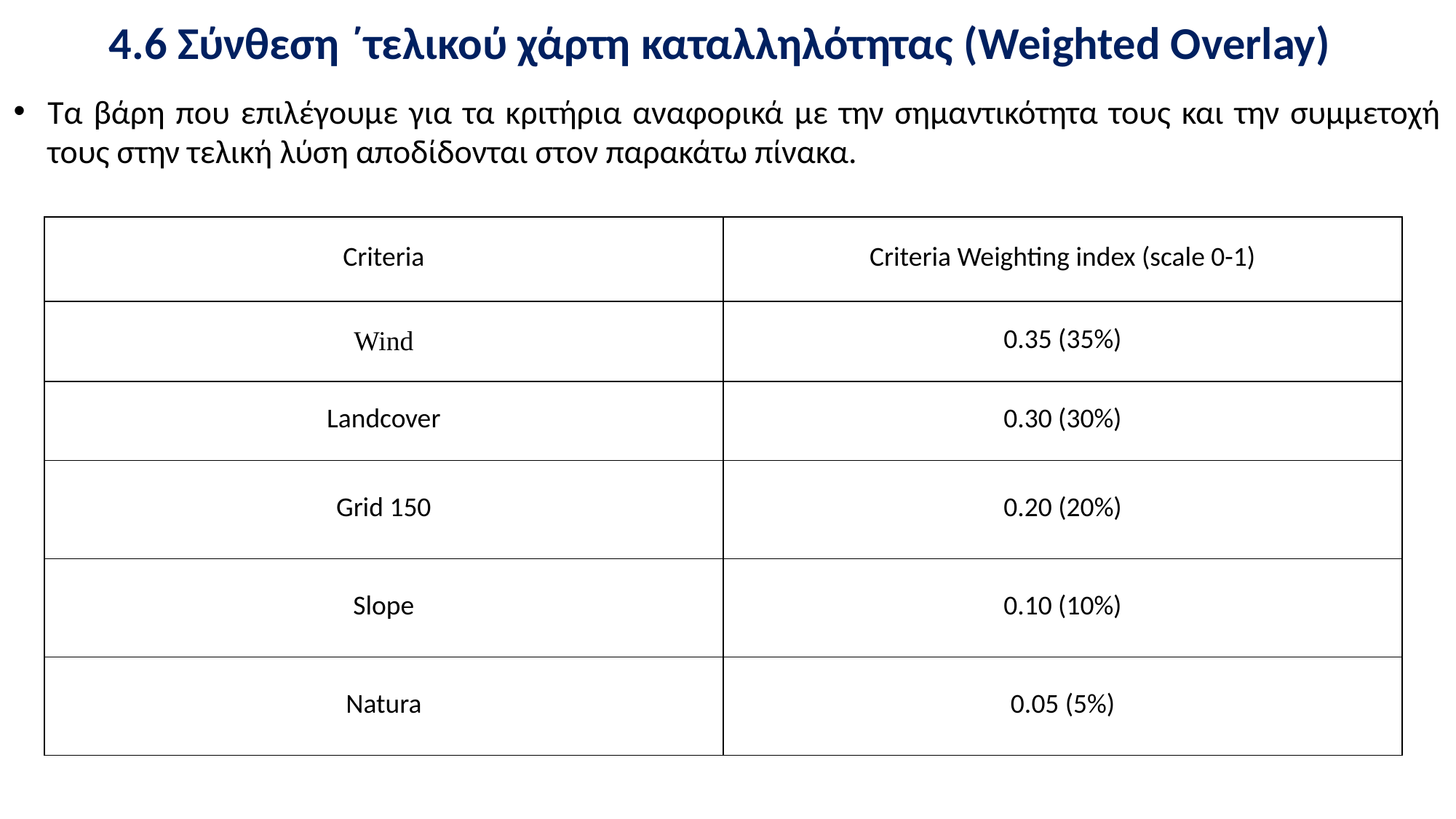

4.6 Σύνθεση ΄τελικού χάρτη καταλληλότητας (Weighted Overlay)
Τα βάρη που επιλέγουμε για τα κριτήρια αναφορικά με την σημαντικότητα τους και την συμμετοχή τους στην τελική λύση αποδίδονται στον παρακάτω πίνακα.
| Criteria | Criteria Weighting index (scale 0-1) |
| --- | --- |
| Wind | 0.35 (35%) |
| Landcover | 0.30 (30%) |
| Grid 150 | 0.20 (20%) |
| Slope | 0.10 (10%) |
| Natura | 0.05 (5%) |